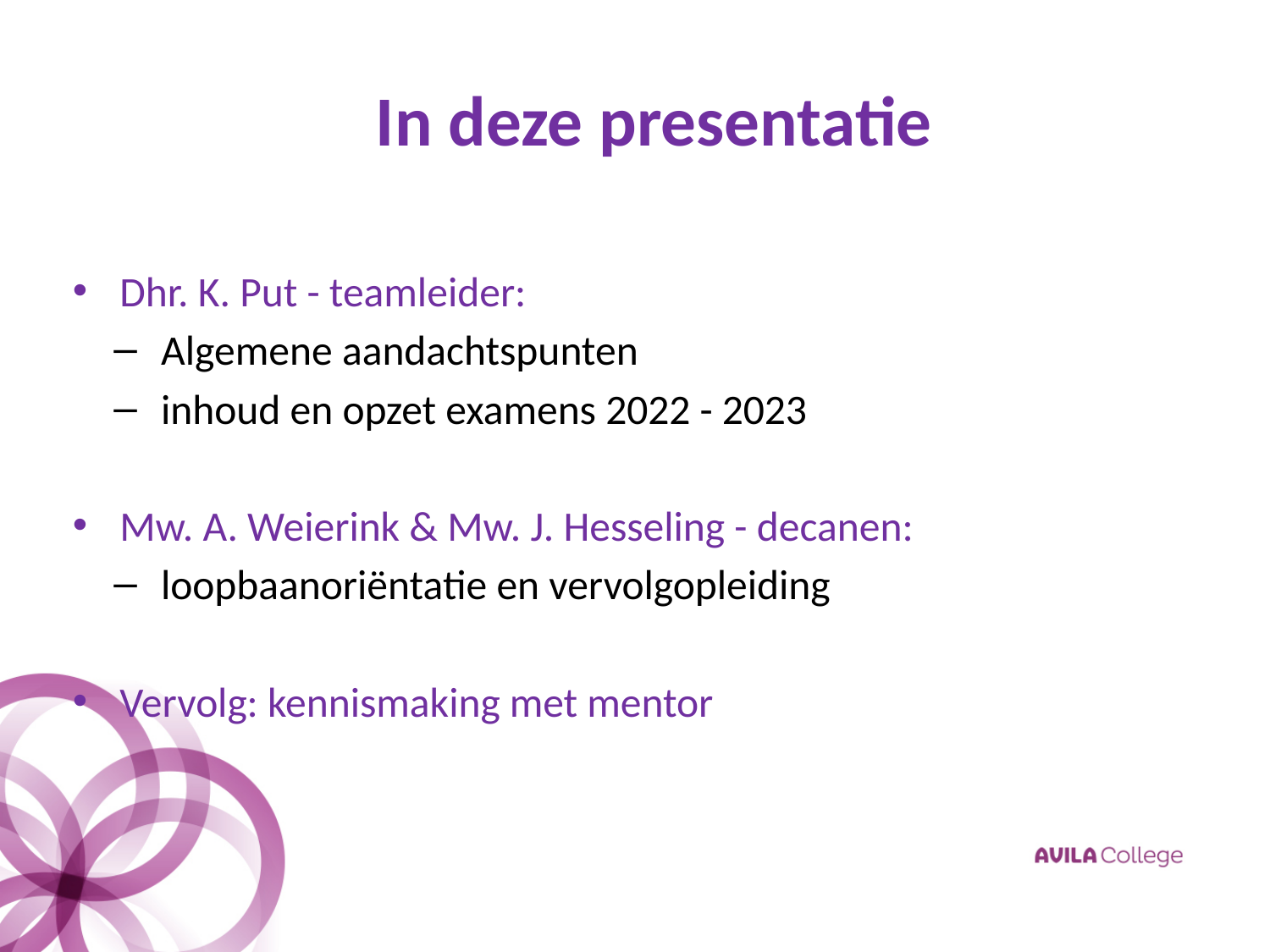

# In deze presentatie

Dhr. K. Put - teamleider:
Algemene aandachtspunten
inhoud en opzet examens 2022 - 2023

Mw. A. Weierink & Mw. J. Hesseling - decanen:
loopbaanoriëntatie en vervolgopleiding

Vervolg: kennismaking met mentor